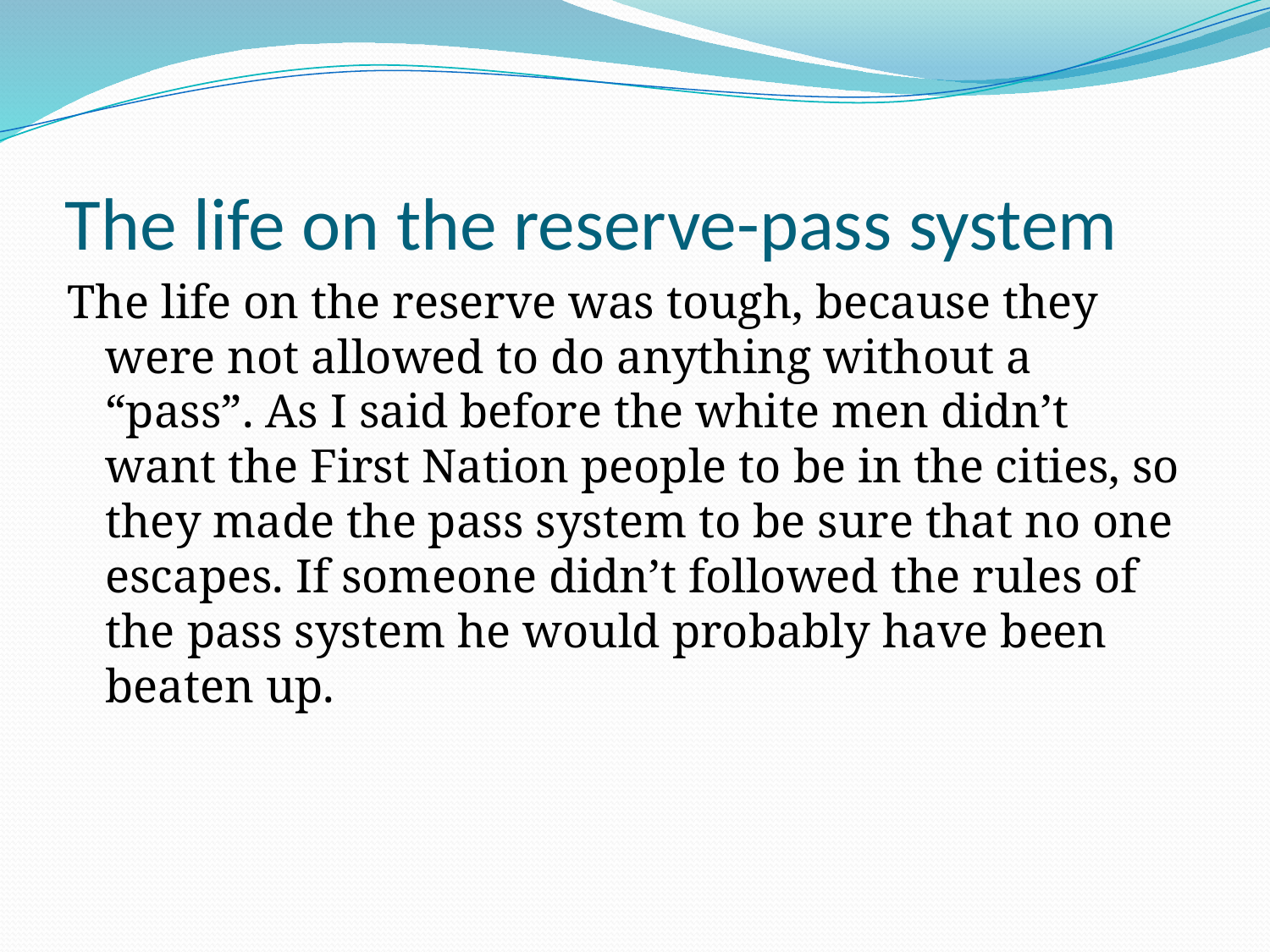

# The life on the reserve-pass system
The life on the reserve was tough, because they were not allowed to do anything without a “pass”. As I said before the white men didn’t want the First Nation people to be in the cities, so they made the pass system to be sure that no one escapes. If someone didn’t followed the rules of the pass system he would probably have been beaten up.